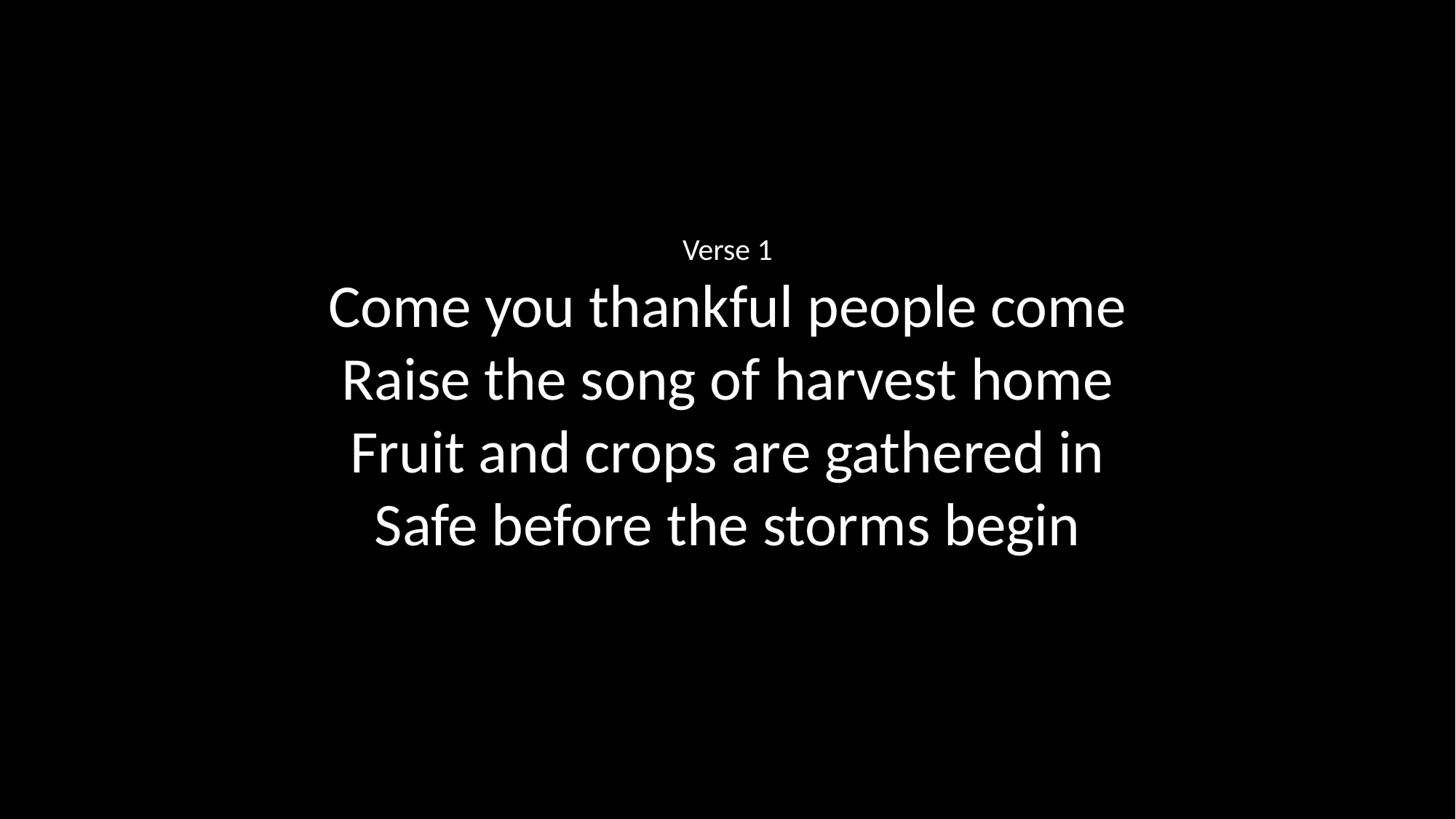

Verse 1
Come you thankful people come
Raise the song of harvest home
Fruit and crops are gathered in
Safe before the storms begin